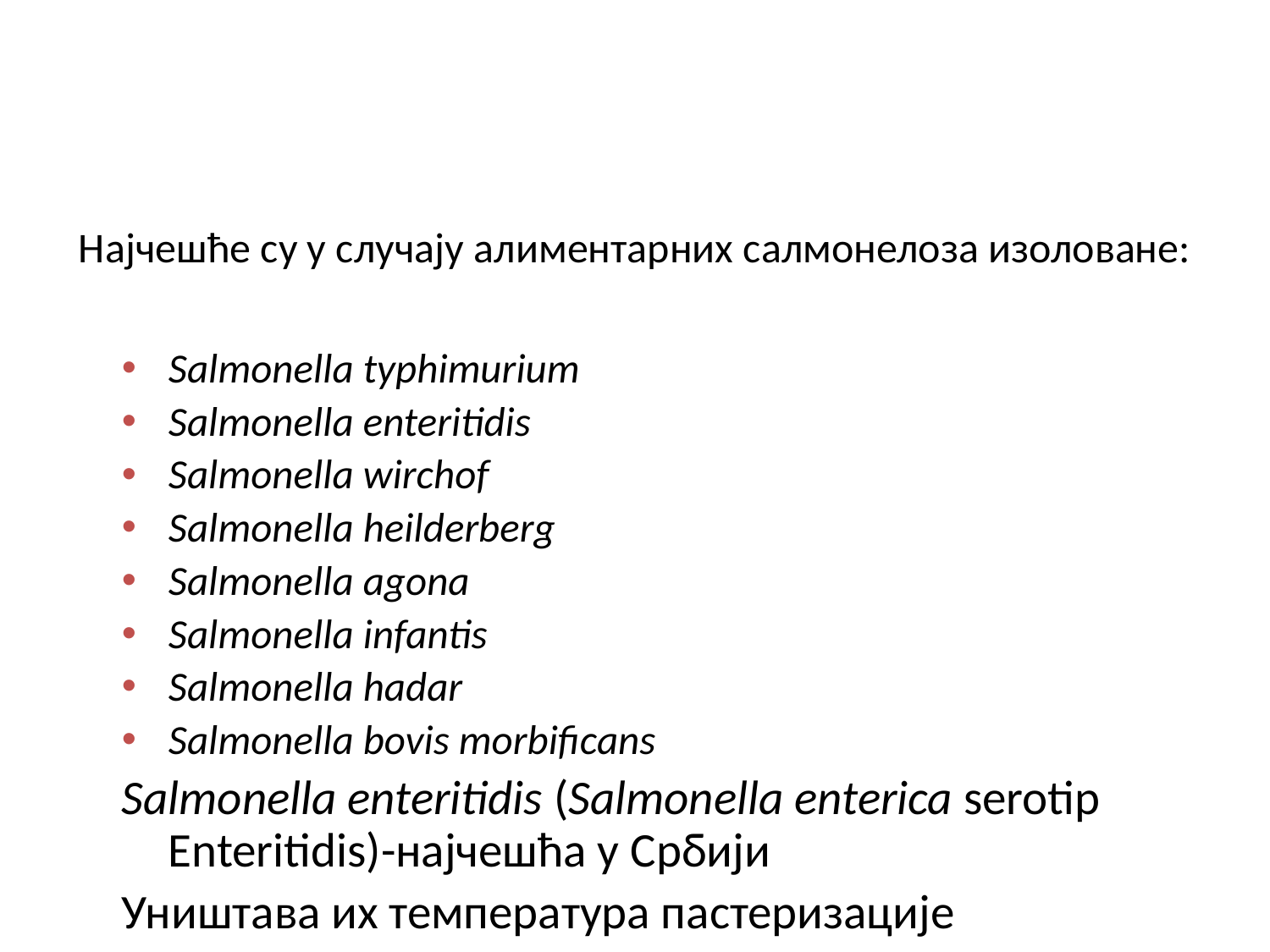

# Најчешће су у случају алиментарних салмонелоза изоловане:
Salmonella typhimurium
Salmonella enteritidis
Salmonella wirchof
Salmonella heilderberg
Salmonella agona
Salmonella infantis
Salmonella hadar
Salmonella bovis morbificans
Salmonella enteritidis (Salmonella enterica serotip Enteritidis)-најчешћа у Србији
Уништава их температура пастеризације